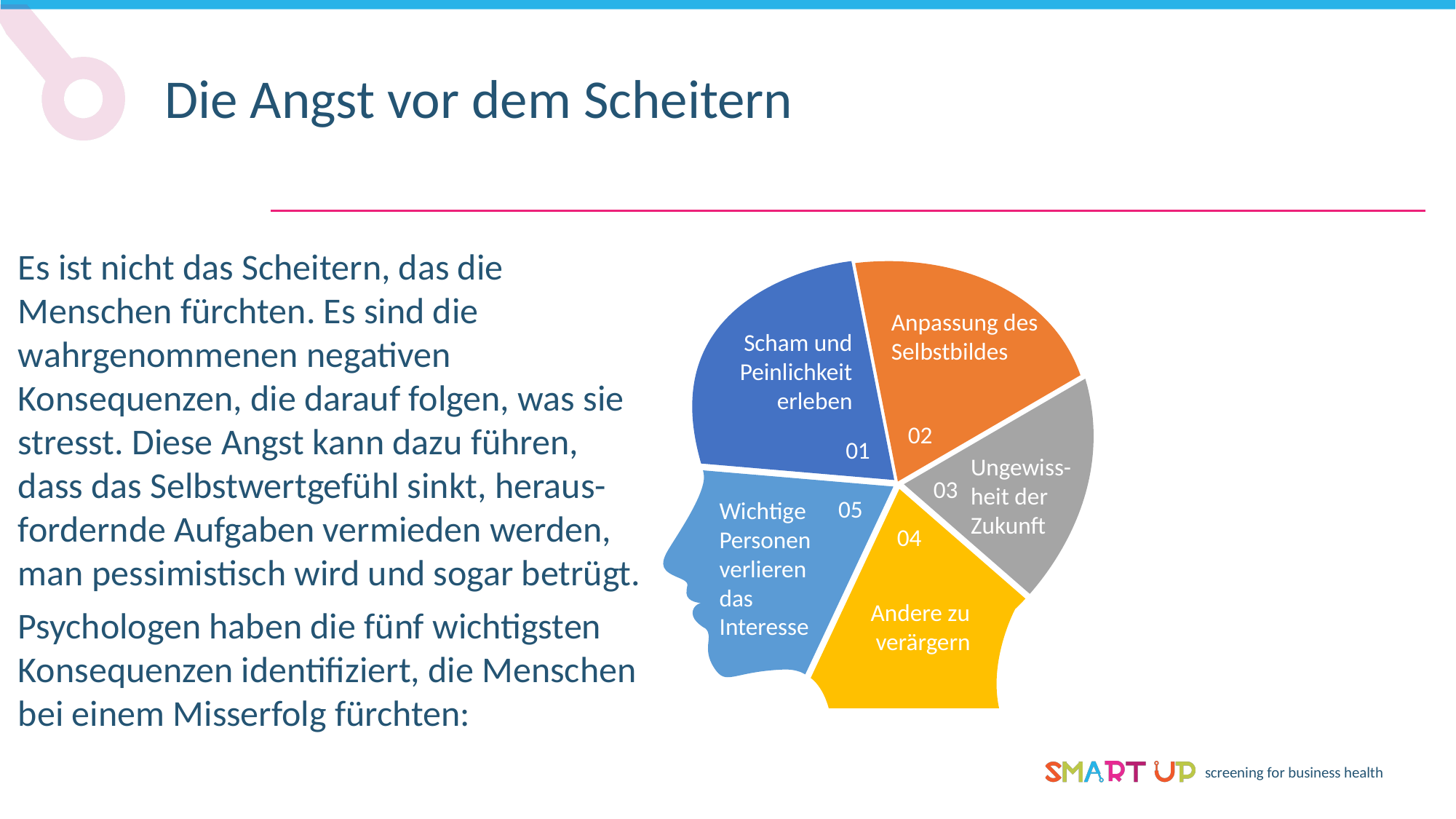

Die Angst vor dem Scheitern
Es ist nicht das Scheitern, das die Menschen fürchten. Es sind die wahrgenommenen negativen Konsequenzen, die darauf folgen, was sie stresst. Diese Angst kann dazu führen, dass das Selbstwertgefühl sinkt, heraus-fordernde Aufgaben vermieden werden, man pessimistisch wird und sogar betrügt.
Psychologen haben die fünf wichtigsten Konsequenzen identifiziert, die Menschen bei einem Misserfolg fürchten:

Anpassung des Selbstbildes
Scham und Peinlichkeit
erleben

02
01
Ungewiss-heit der Zukunft

03
Wichtige
Personen verlieren das
Interesse

05
04
Andere zu
verärgern